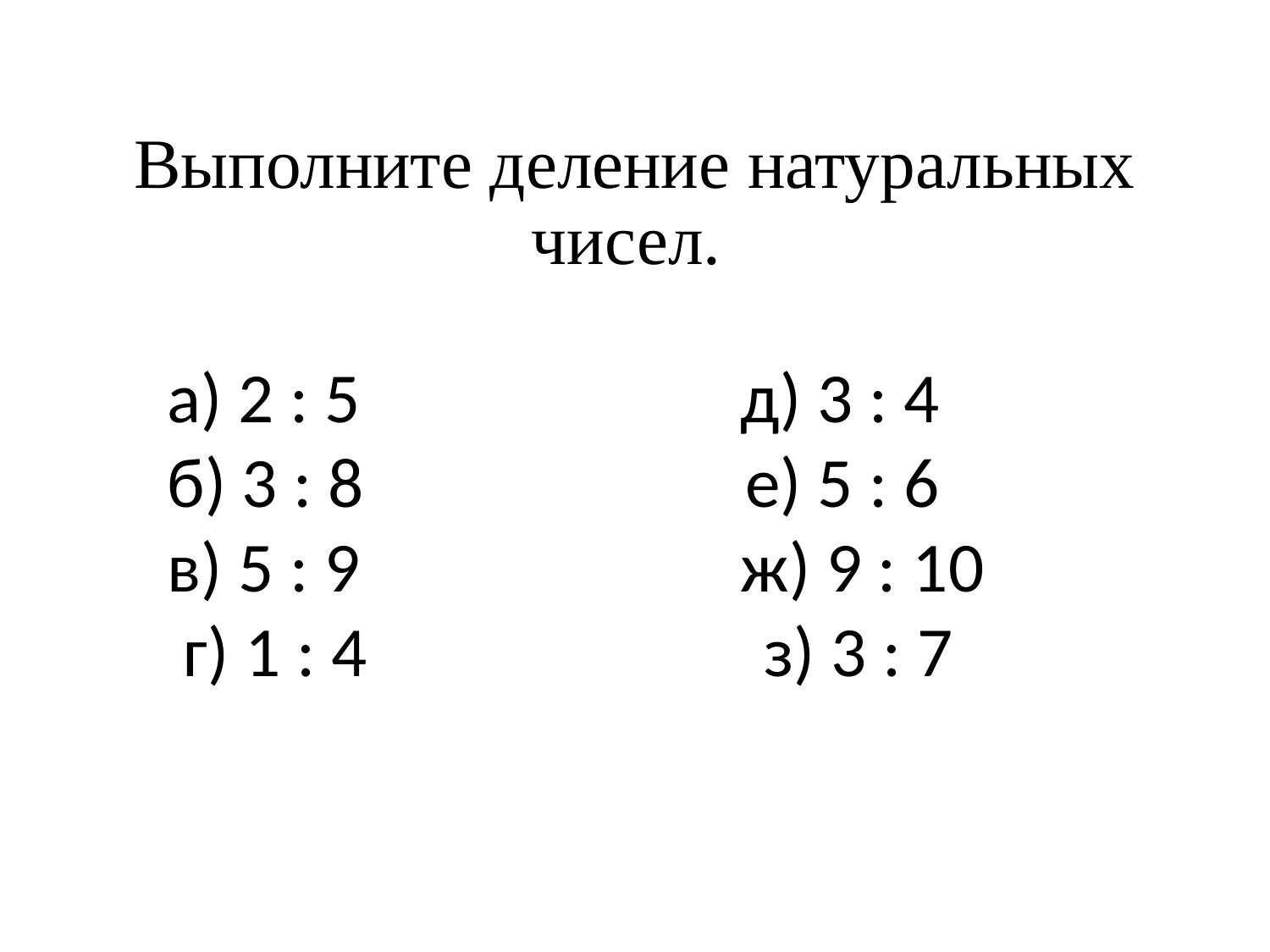

# Выполните деление натуральных чисел.
а) 2 : 5                        д) 3 : 4
б) 3 : 8                        е) 5 : 6
в) 5 : 9                        ж) 9 : 10
 г) 1 : 4                         з) 3 : 7